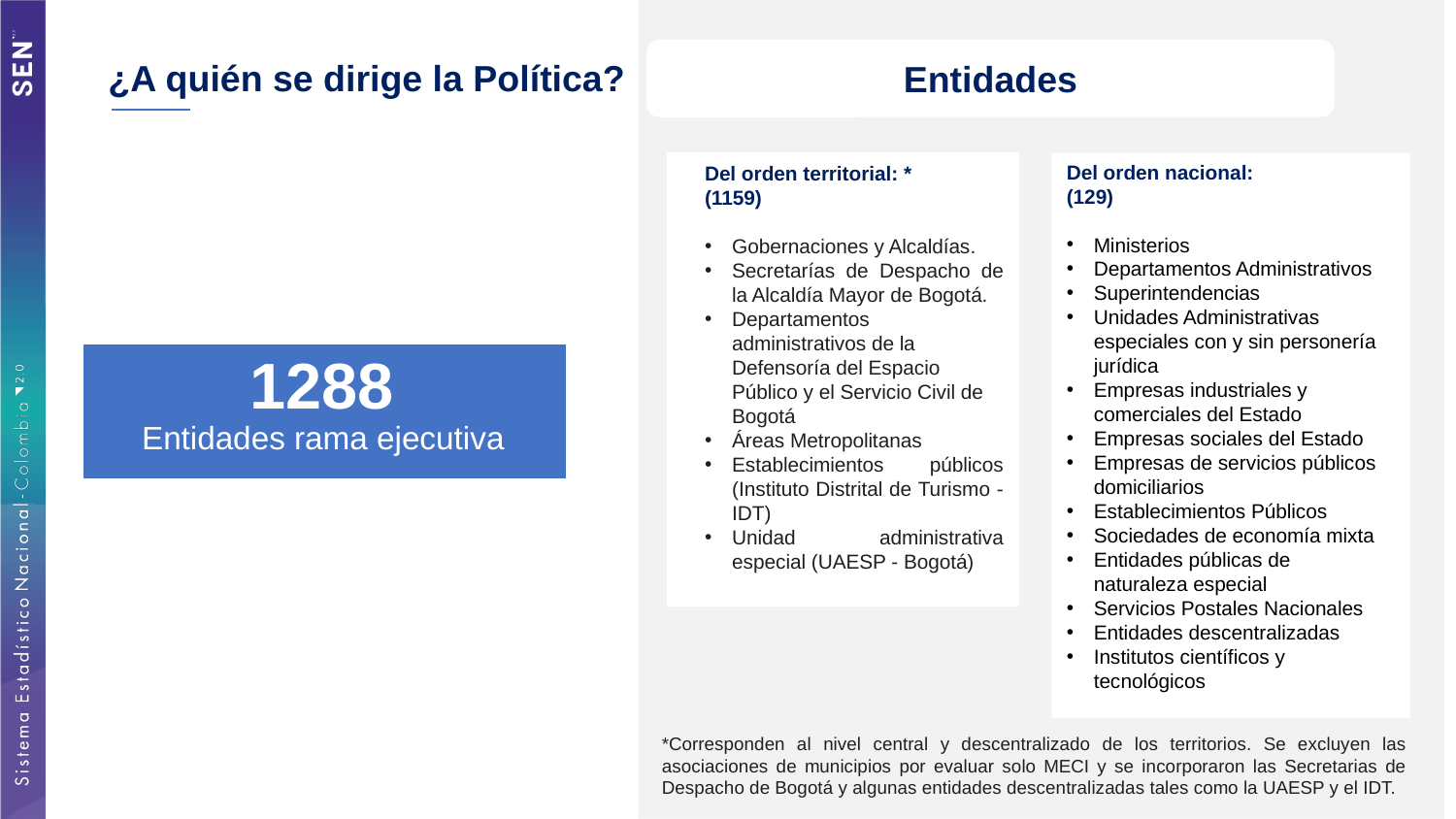

Entidades
¿A quién se dirige la Política?
Del orden nacional:
(129)

Ministerios
Departamentos Administrativos
Superintendencias
Unidades Administrativas especiales con y sin personería jurídica
Empresas industriales y comerciales del Estado
Empresas sociales del Estado
Empresas de servicios públicos domiciliarios
Establecimientos Públicos
Sociedades de economía mixta
Entidades públicas de naturaleza especial
Servicios Postales Nacionales
Entidades descentralizadas
Institutos científicos y tecnológicos

Del orden territorial: *
(1159)

Gobernaciones y Alcaldías.
Secretarías de Despacho de la Alcaldía Mayor de Bogotá.
Departamentos administrativos de la Defensoría del Espacio Público y el Servicio Civil de Bogotá
Áreas Metropolitanas
Establecimientos públicos (Instituto Distrital de Turismo - IDT)
Unidad administrativa especial (UAESP - Bogotá)
1288

Entidades rama ejecutiva
*Corresponden al nivel central y descentralizado de los territorios. Se excluyen las asociaciones de municipios por evaluar solo MECI y se incorporaron las Secretarias de Despacho de Bogotá y algunas entidades descentralizadas tales como la UAESP y el IDT.